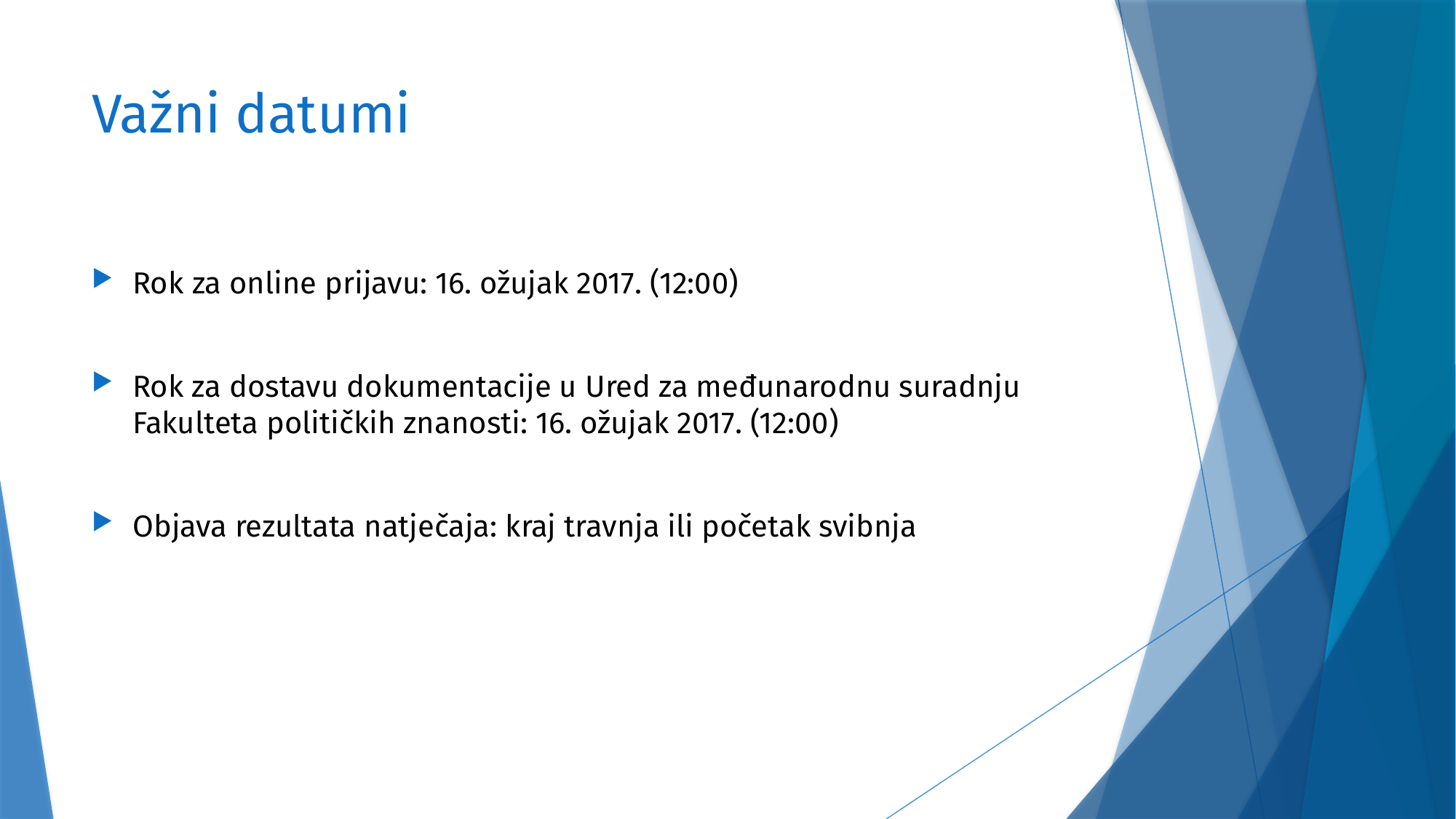

# Važni datumi
Rok za online prijavu: 16. ožujak 2017. (12:00)

Rok za dostavu dokumentacije u Ured za međunarodnu suradnju Fakulteta političkih znanosti: 16. ožujak 2017. (12:00)

Objava rezultata natječaja: kraj travnja ili početak svibnja